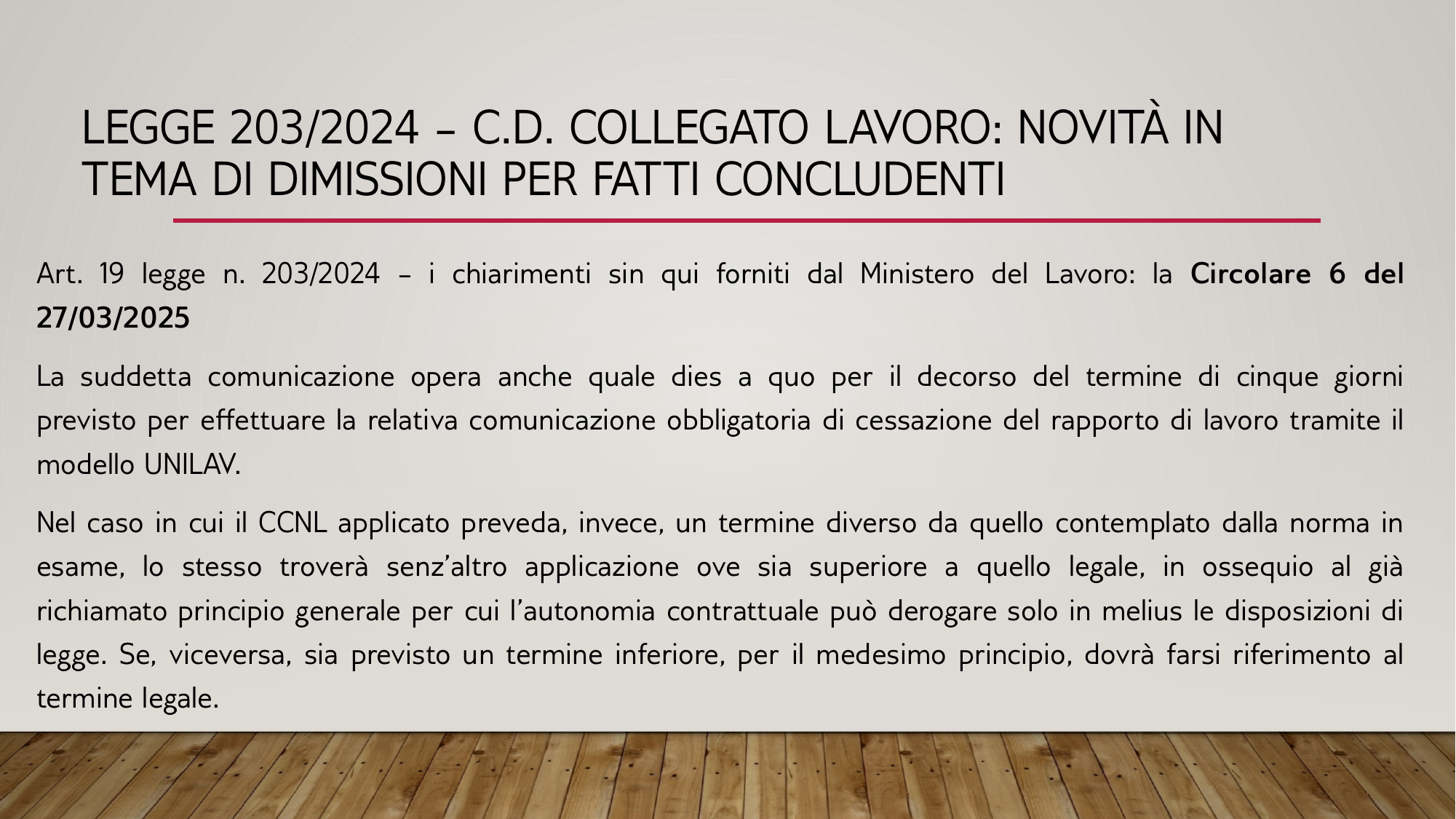

# Legge 203/2024 – c.d. collegato lavoro: novità in tema di dimissioni per fatti concludenti
Art. 19 legge n. 203/2024 – i chiarimenti sin qui forniti dal Ministero del Lavoro: la Circolare 6 del 27/03/2025
La suddetta comunicazione opera anche quale dies a quo per il decorso del termine di cinque giorni previsto per effettuare la relativa comunicazione obbligatoria di cessazione del rapporto di lavoro tramite il modello UNILAV.
Nel caso in cui il CCNL applicato preveda, invece, un termine diverso da quello contemplato dalla norma in esame, lo stesso troverà senz’altro applicazione ove sia superiore a quello legale, in ossequio al già richiamato principio generale per cui l’autonomia contrattuale può derogare solo in melius le disposizioni di legge. Se, viceversa, sia previsto un termine inferiore, per il medesimo principio, dovrà farsi riferimento al termine legale.